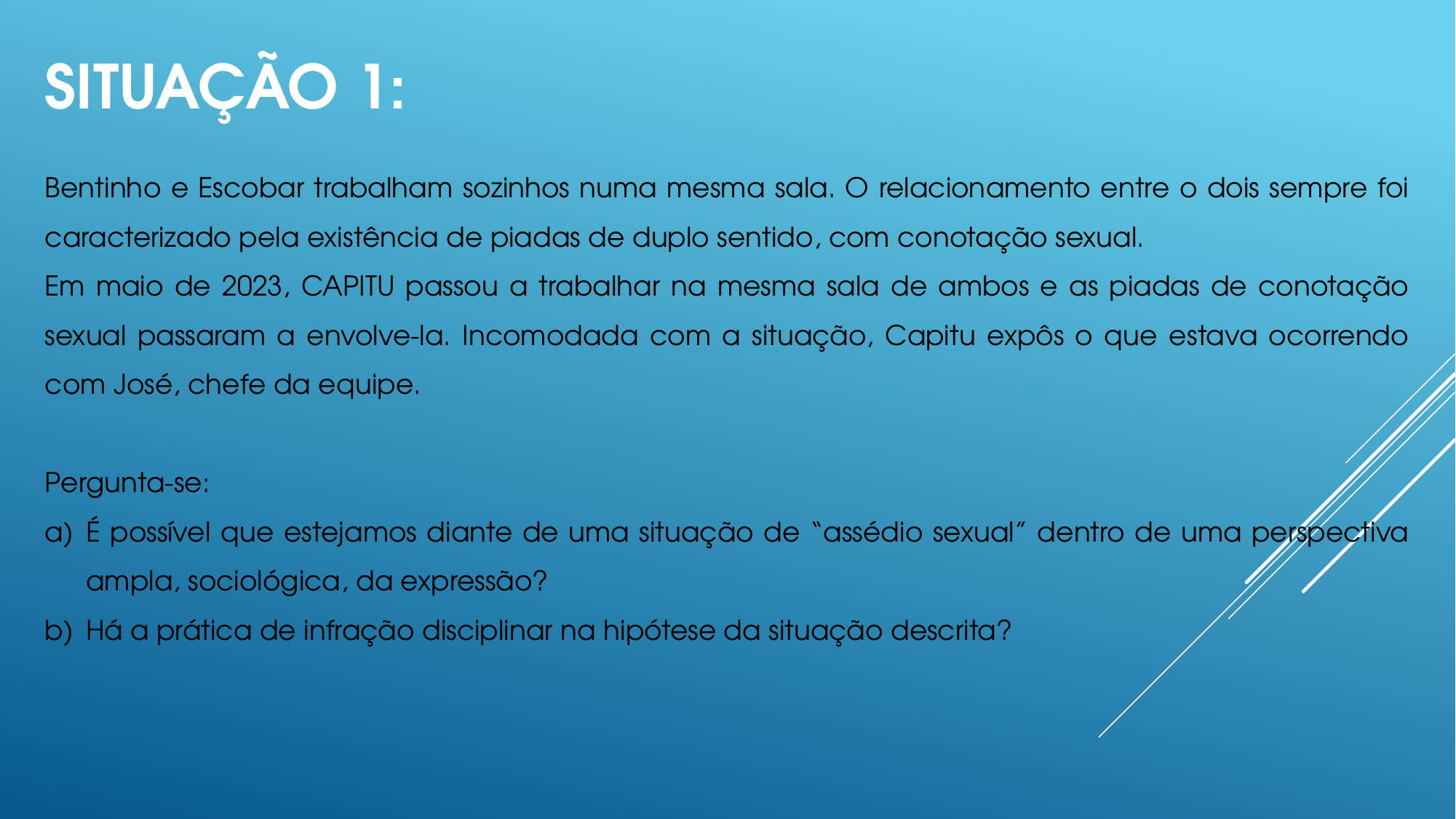

SITUAÇÃO 1:

Bentinho e Escobar trabalham sozinhos numa mesma sala. O relacionamento entre o dois sempre foi caracterizado pela existência de piadas de duplo sentido, com conotação sexual.
Em maio de 2023, CAPITU passou a trabalhar na mesma sala de ambos e as piadas de conotação sexual passaram a envolve-la. Incomodada com a situação, Capitu expôs o que estava ocorrendo com José, chefe da equipe.

Pergunta-se:
É possível que estejamos diante de uma situação de “assédio sexual” dentro de uma perspectiva ampla, sociológica, da expressão?
Há a prática de infração disciplinar na hipótese da situação descrita?